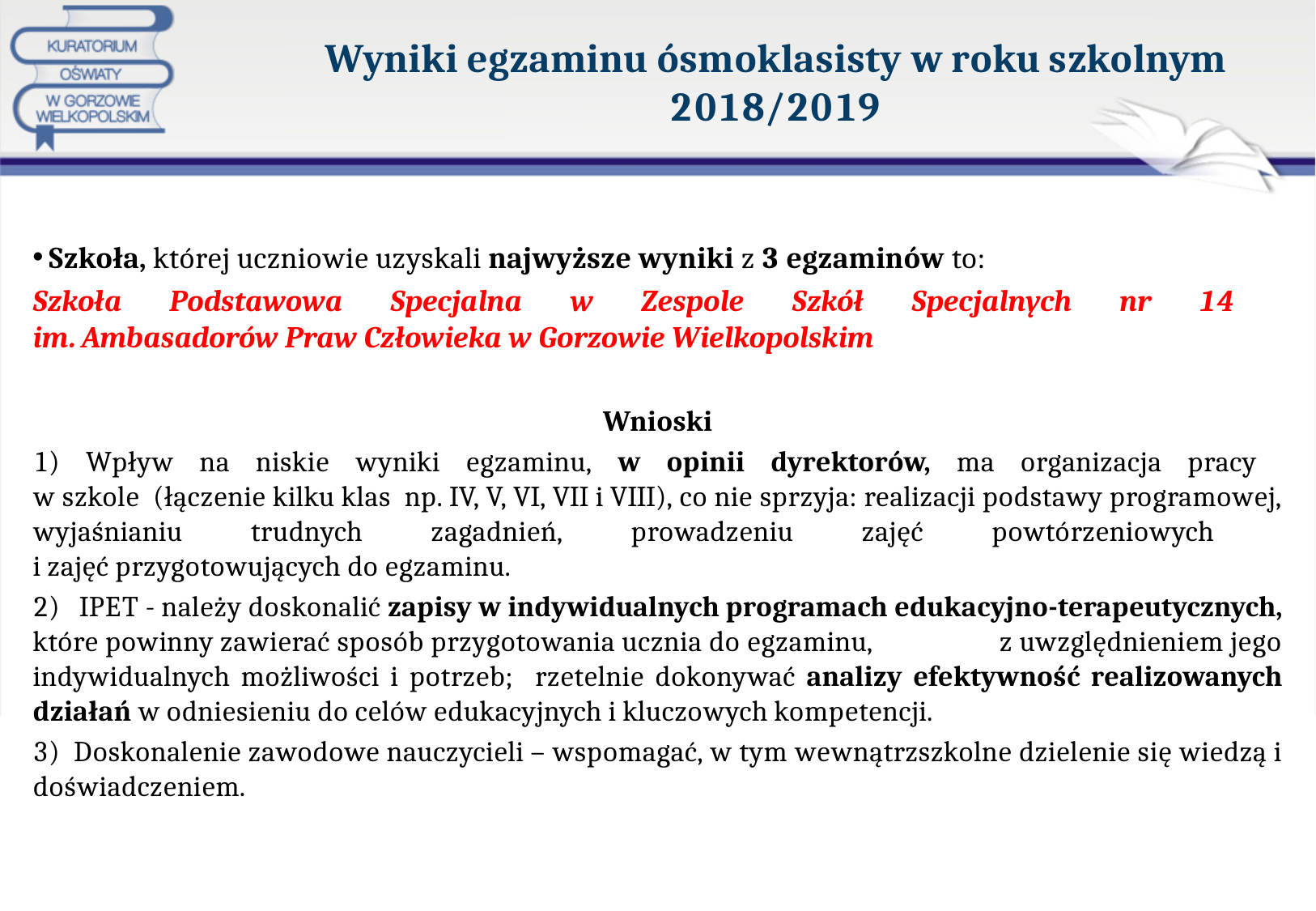

# Wyniki egzaminu ósmoklasisty w roku szkolnym 2018/2019

 Szkoła, której uczniowie uzyskali najwyższe wyniki z 3 egzaminów to:
Szkoła Podstawowa Specjalna w Zespole Szkół Specjalnych nr 14
im. Ambasadorów Praw Człowieka w Gorzowie Wielkopolskim

Wnioski
1) Wpływ na niskie wyniki egzaminu, w opinii dyrektorów, ma organizacja pracy
w szkole  (łączenie kilku klas  np. IV, V, VI, VII i VIII), co nie sprzyja: realizacji podstawy programowej, wyjaśnianiu trudnych zagadnień, prowadzeniu zajęć powtórzeniowych
i zajęć przygotowujących do egzaminu.
2)   IPET - należy doskonalić zapisy w indywidualnych programach edukacyjno-terapeutycznych, które powinny zawierać sposób przygotowania ucznia do egzaminu,                   z uwzględnieniem jego indywidualnych możliwości i potrzeb;  rzetelnie dokonywać analizy efektywność realizowanych działań w odniesieniu do celów edukacyjnych i kluczowych kompetencji.
3)  Doskonalenie zawodowe nauczycieli – wspomagać, w tym wewnątrzszkolne dzielenie się wiedzą i doświadczeniem.